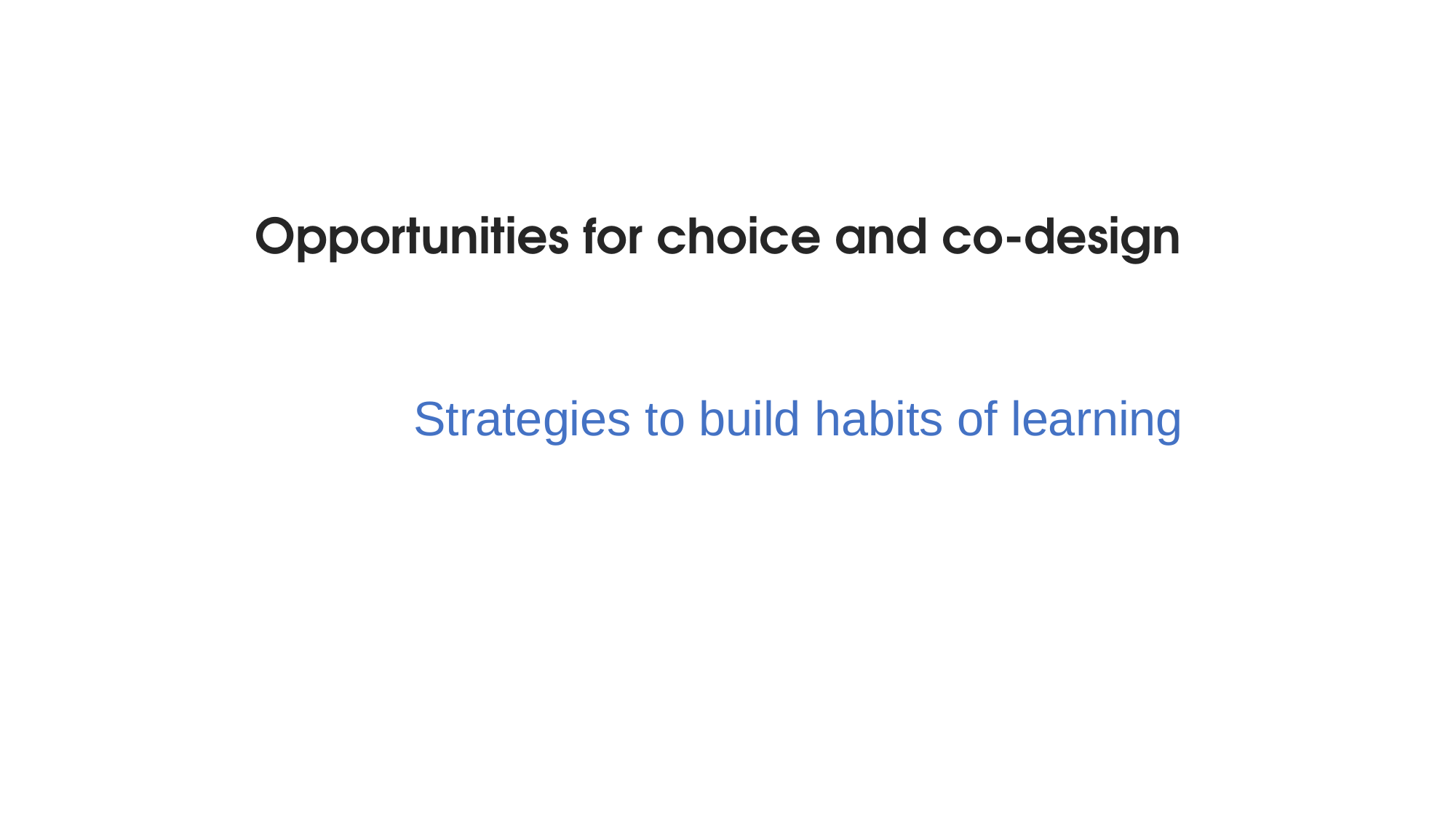

Opportunities for choice and co-design
Strategies to build habits of learning